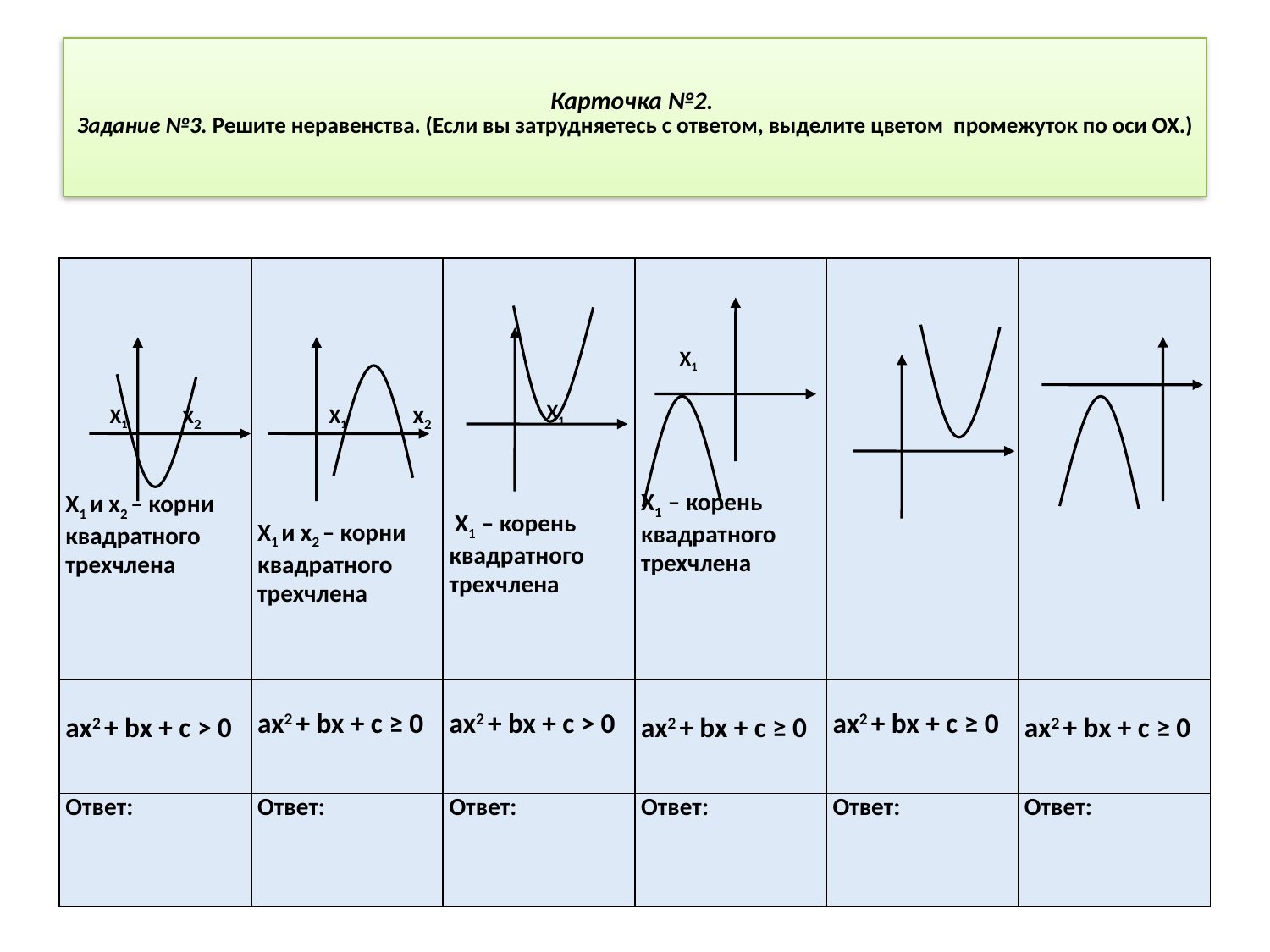

# Карточка №2. Задание №3. Решите неравенства. (Если вы затрудняетесь с ответом, выделите цветом  промежуток по оси ОХ.)
| Х1 х2 Х1 и х2 – корни квадратного трехчлена | Х1 х2 Х1 и х2 – корни квадратного трехчлена | Х1 Х1 – корень квадратного трехчлена | Х1 Х1 – корень квадратного трехчлена |  |  |
| --- | --- | --- | --- | --- | --- |
| ах2 + bх + с > 0 | ах2 + bх + с ≥ 0 | ах2 + bх + с > 0 | ах2 + bх + с ≥ 0 | ах2 + bх + с ≥ 0 | ах2 + bх + с ≥ 0 |
| Ответ: | Ответ: | Ответ: | Ответ: | Ответ: | Ответ: |